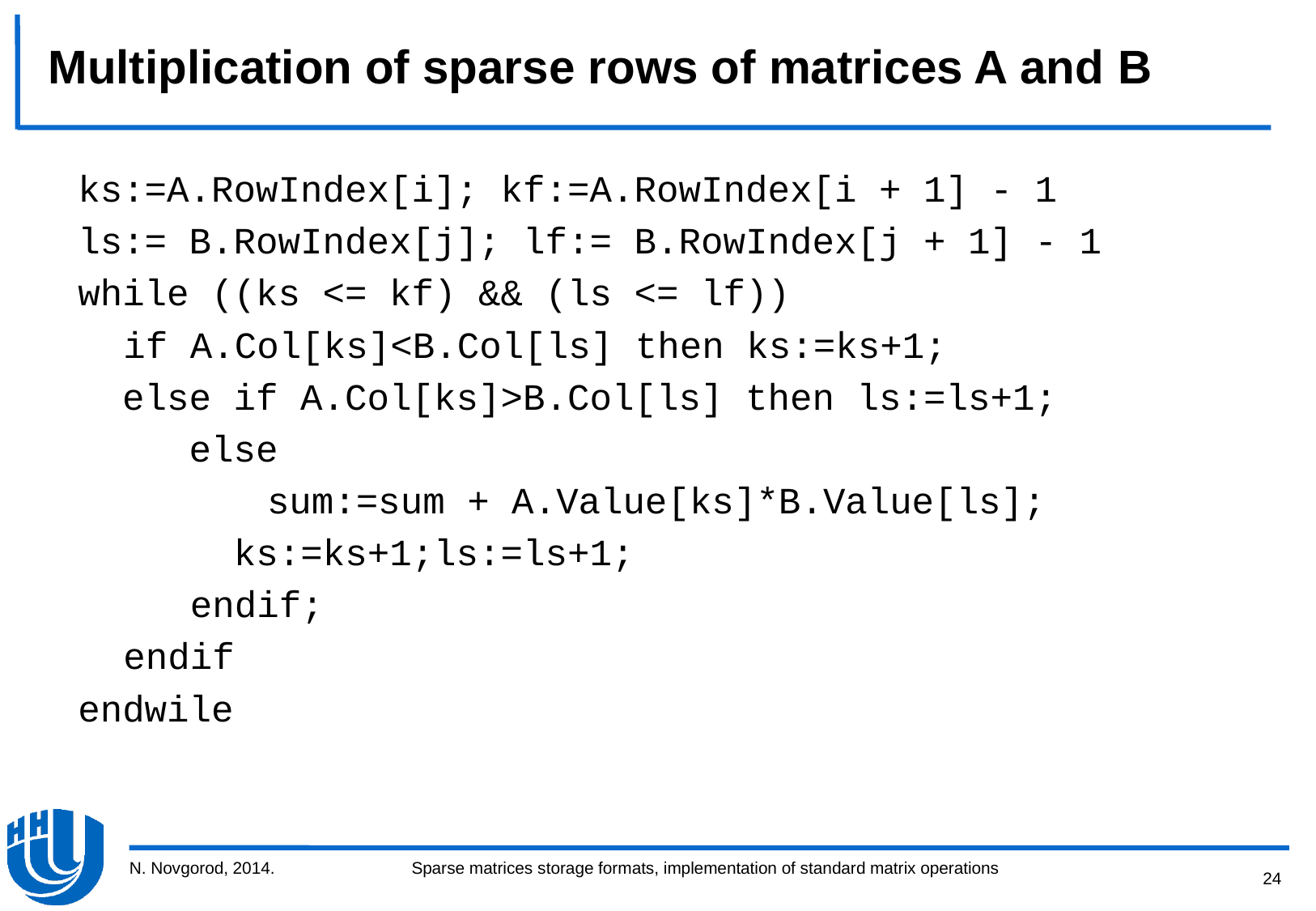

# Multiplication of sparse rows of matrices A and B
ks:=A.RowIndex[i]; kf:=A.RowIndex[i + 1] - 1
ls:= B.RowIndex[j]; lf:= B.RowIndex[j + 1] - 1
while ((ks <= kf) && (ls <= lf))
	if A.Col[ks]<B.Col[ls] then ks:=ks+1;
  else if A.Col[ks]>B.Col[ls] then ls:=ls+1;
     else
		 sum:=sum + A.Value[ks]*B.Value[ls];
       ks:=ks+1;ls:=ls+1;
  	   endif;
	endif
endwile
N. Novgorod, 2014.
24
Sparse matrices storage formats, implementation of standard matrix operations